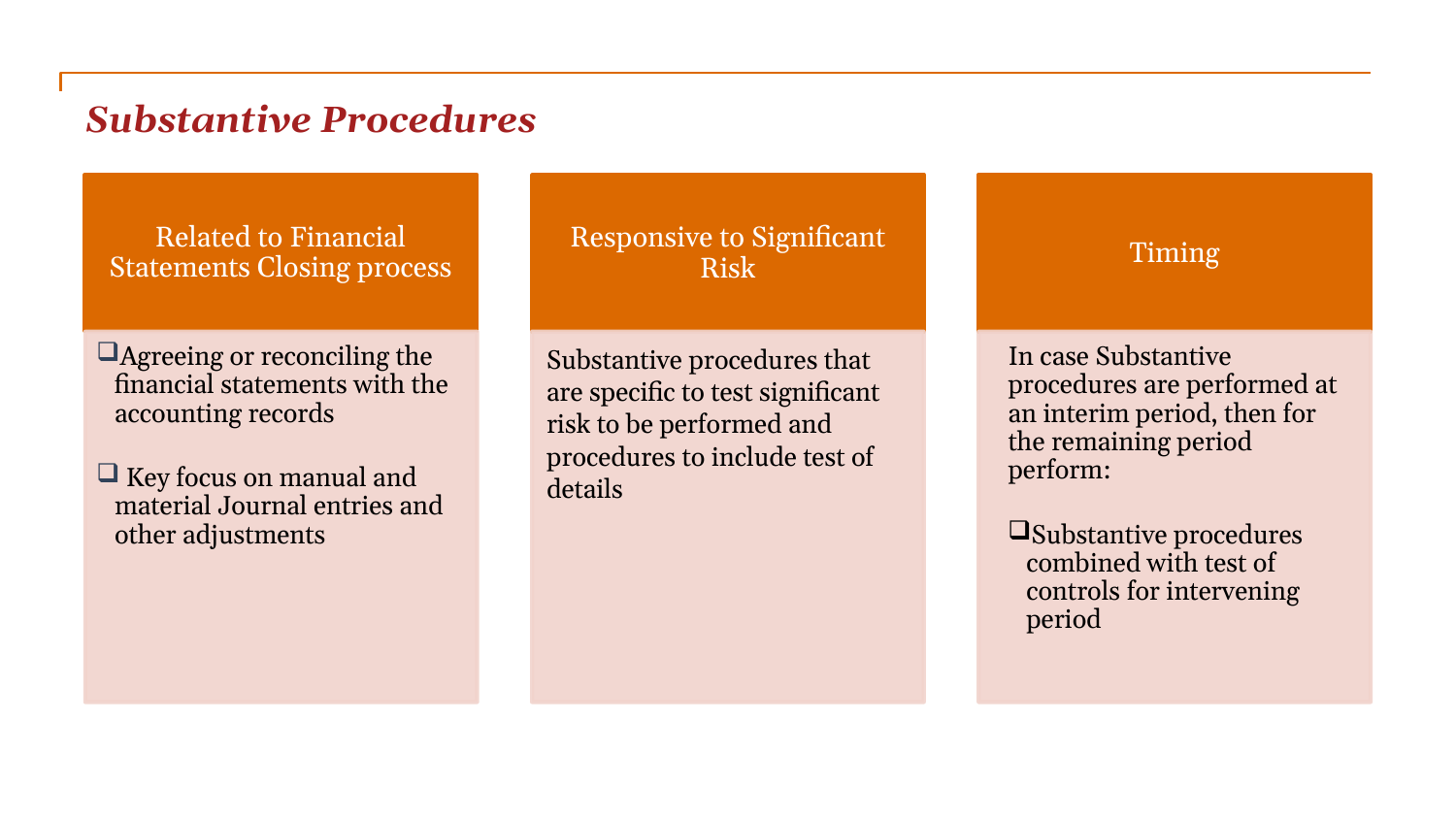

Substantive Procedures
Related to Financial Statements Closing process
Agreeing or reconciling the financial statements with the accounting records

 Key focus on manual and material Journal entries and other adjustments
Responsive to Significant Risk
Substantive procedures that
are specific to test significant
risk to be performed and
procedures to include test of
details
Timing
	In case Substantive procedures are performed at an interim period, then for the remaining period perform:

Substantive procedures combined with test of controls for intervening period